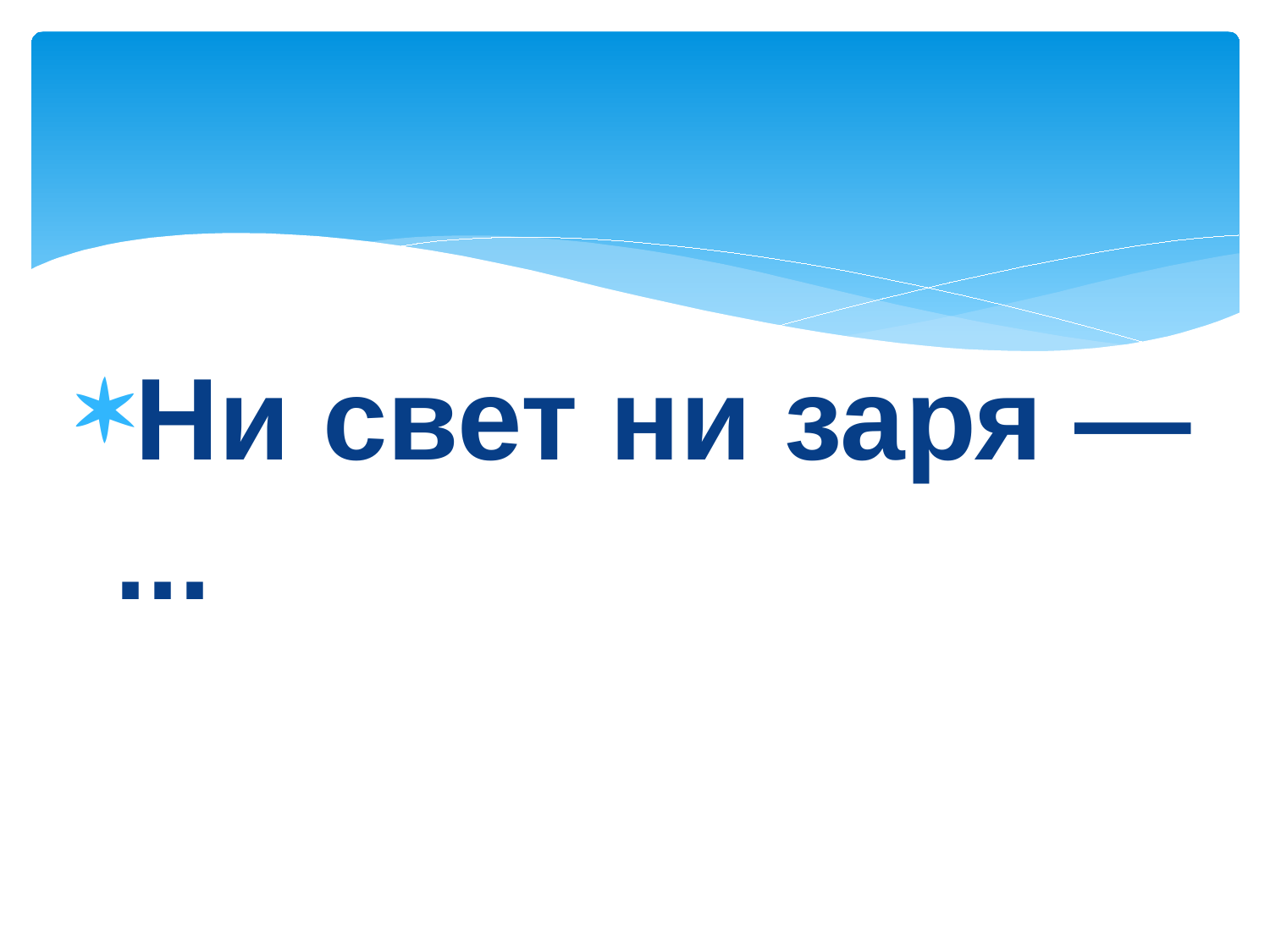

#
Ни свет ни заря — ...